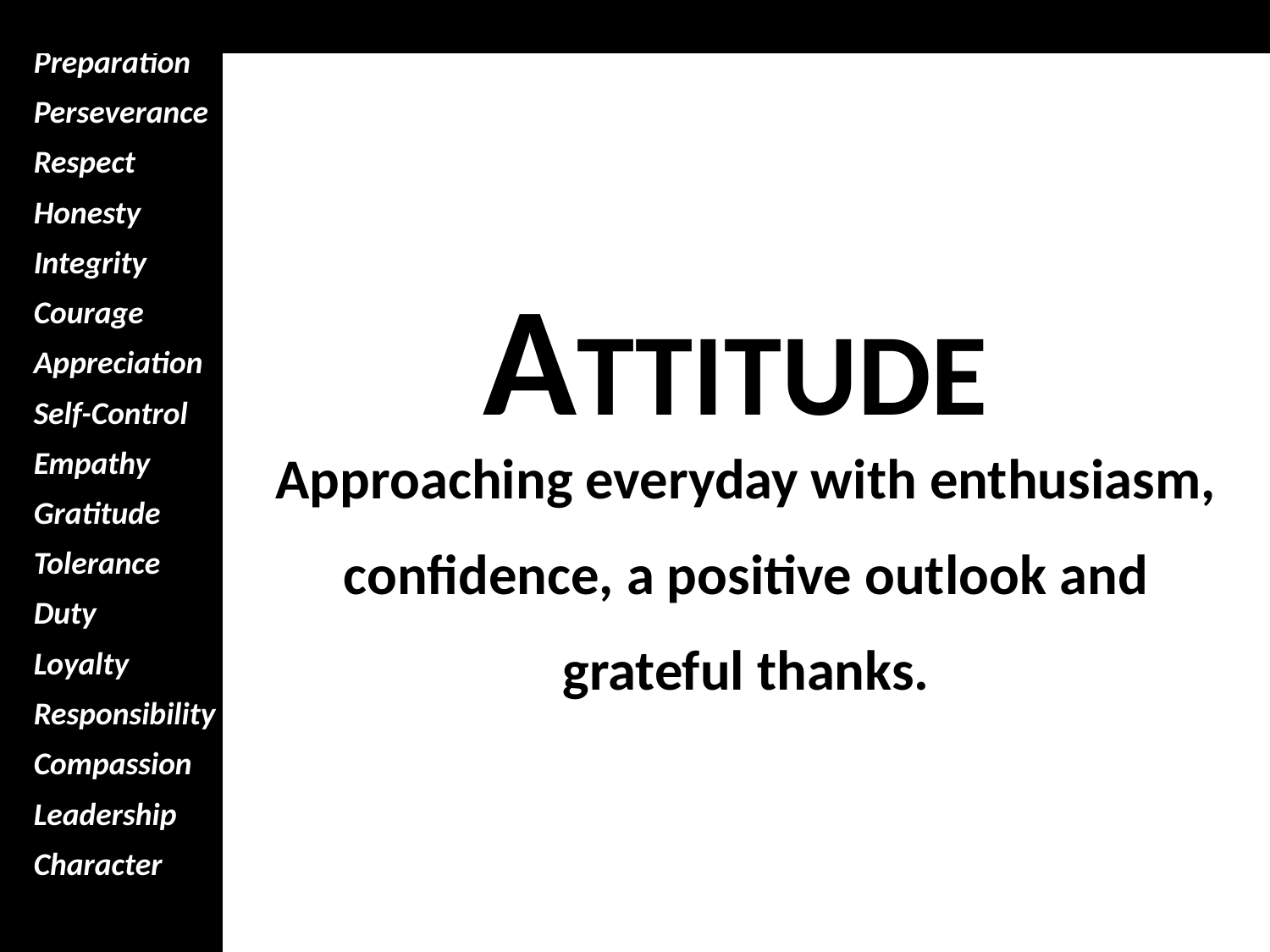

Attitude
Preparation
Perseverance
Respect
Honesty
Integrity
Courage
Appreciation
Self-Control
Empathy
Gratitude
Tolerance
Duty
Loyalty
Responsibility
Compassion
Leadership
Character

ATTITUDE
Approaching everyday with enthusiasm,
 confidence, a positive outlook and
grateful thanks.